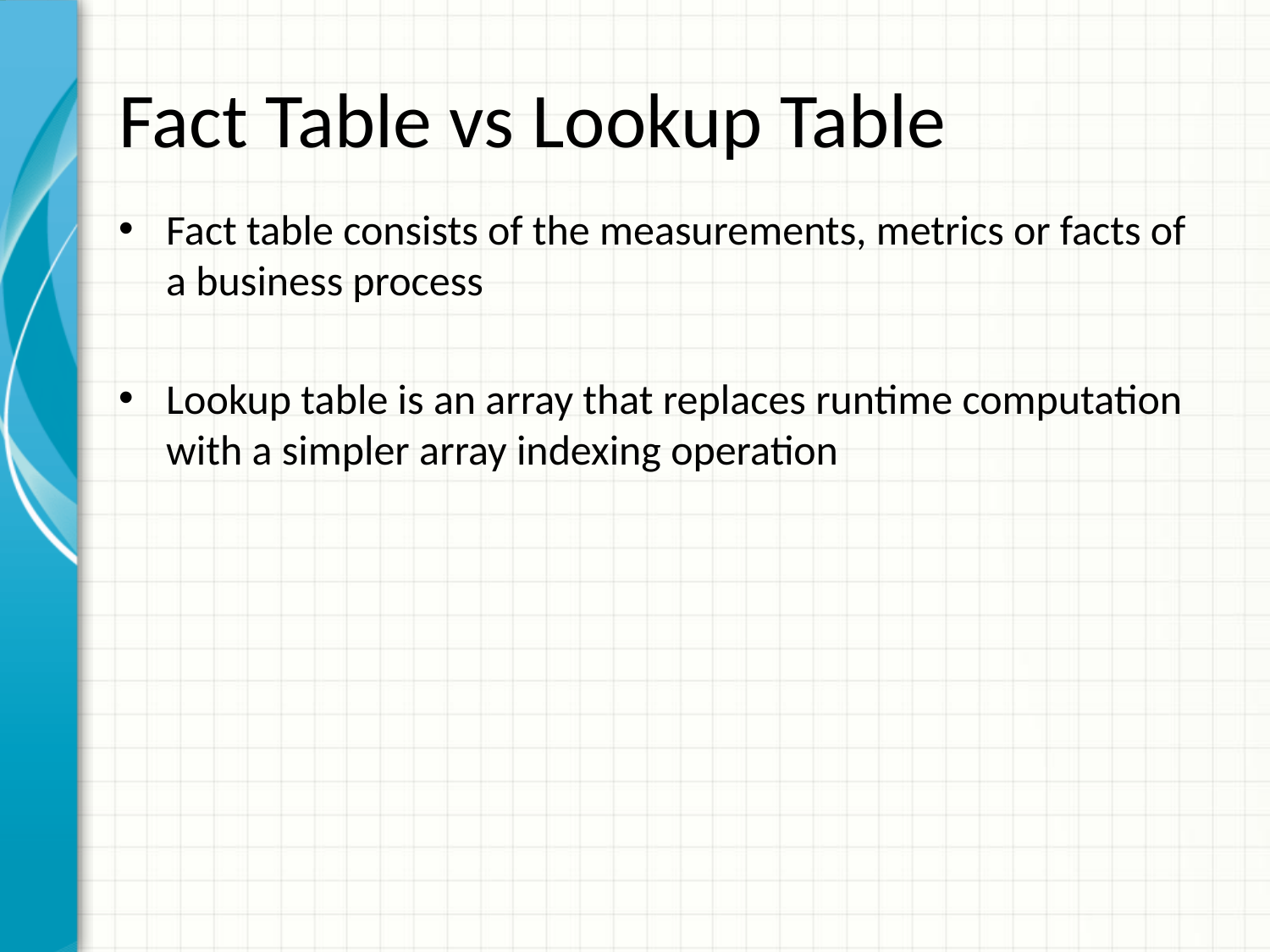

# Fact Table vs Lookup Table
Fact table consists of the measurements, metrics or facts of a business process

Lookup table is an array that replaces runtime computation with a simpler array indexing operation